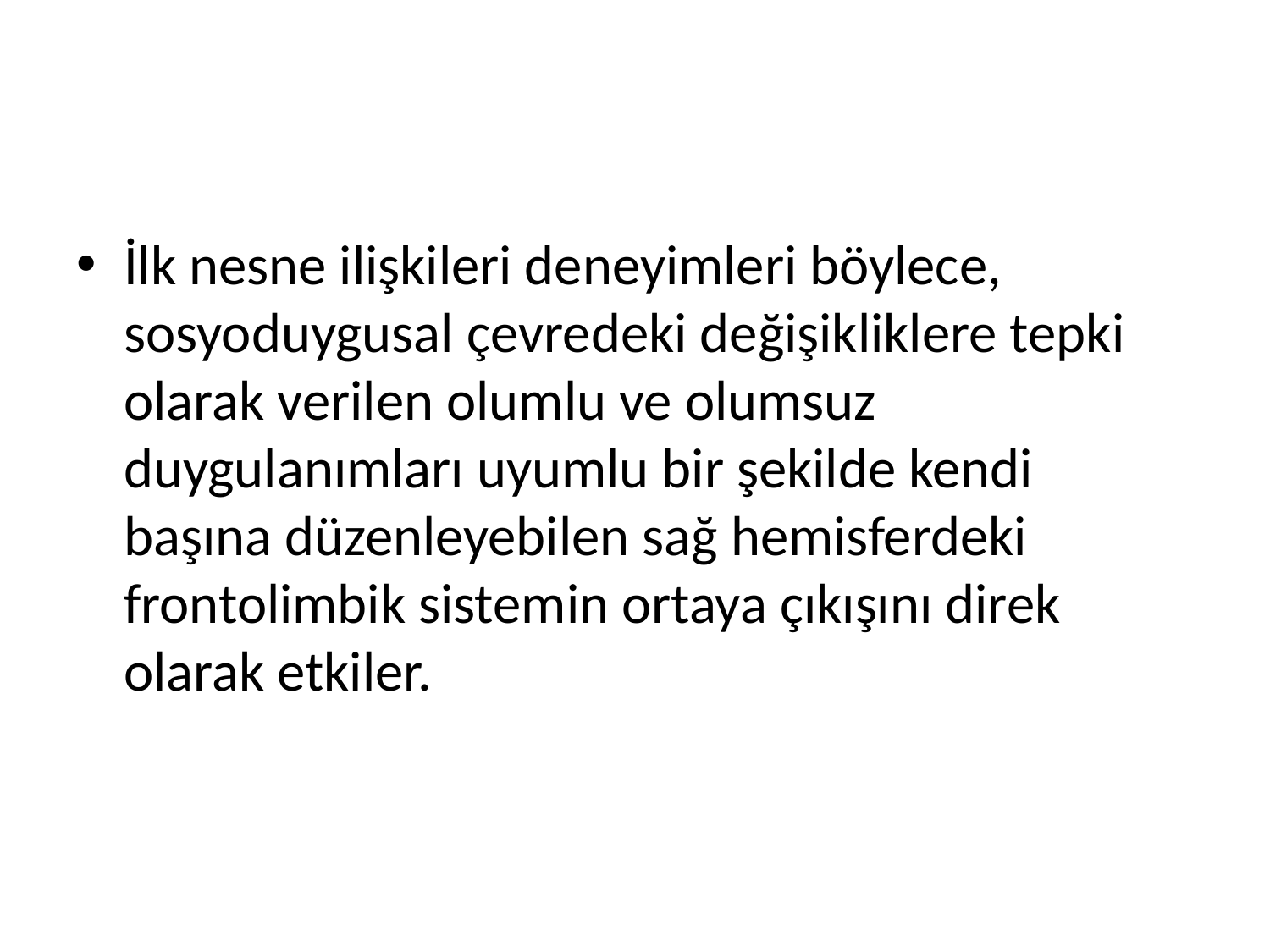

#
İlk nesne ilişkileri deneyimleri böylece, sosyoduygusal çevredeki değişikliklere tepki olarak verilen olumlu ve olumsuz duygulanımları uyumlu bir şekilde kendi başına düzenleyebilen sağ hemisferdeki frontolimbik sistemin ortaya çıkışını direk olarak etkiler.